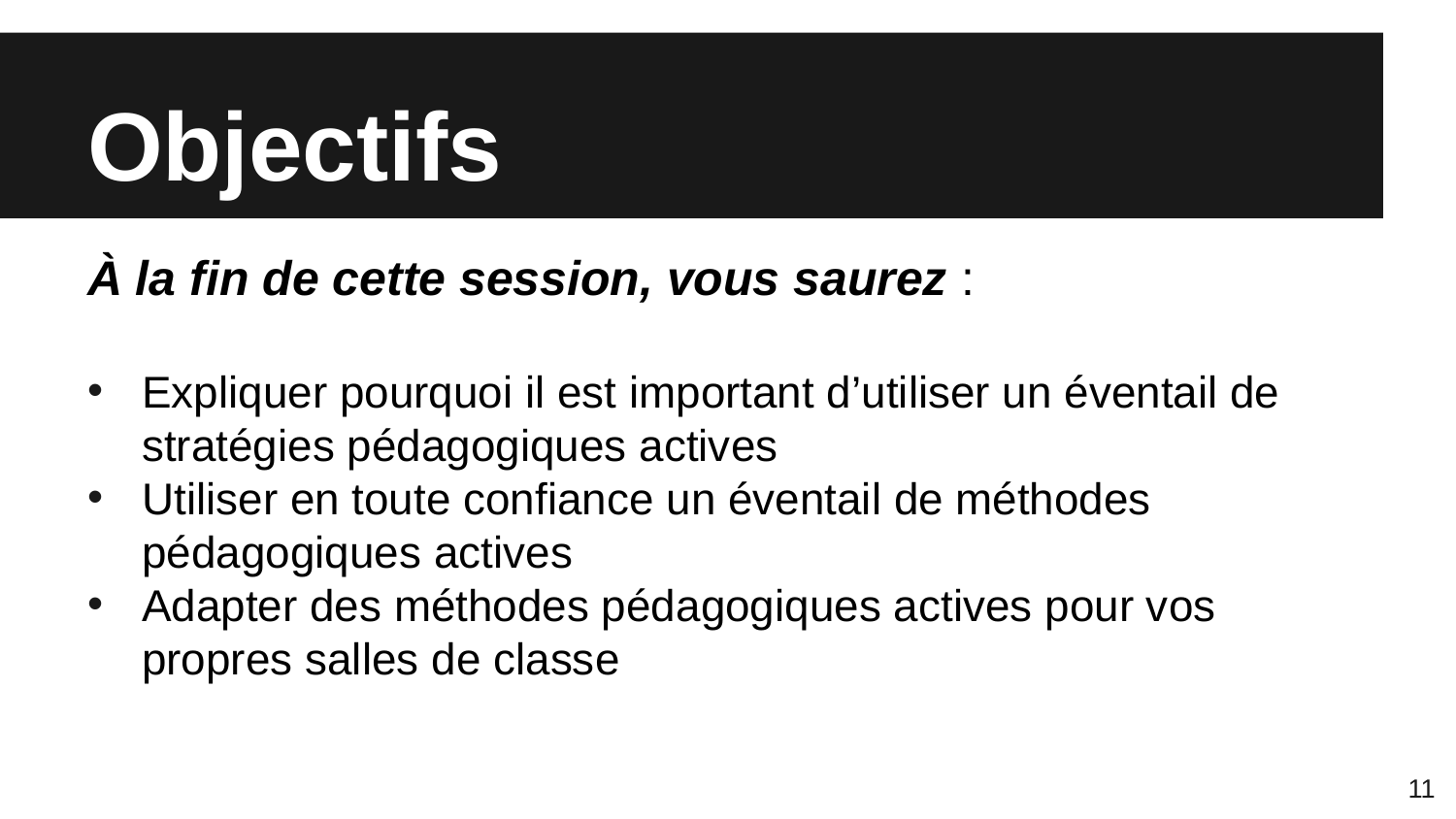

# Objectifs
À la fin de cette session, vous saurez :

Expliquer pourquoi il est important d’utiliser un éventail de stratégies pédagogiques actives
Utiliser en toute confiance un éventail de méthodes pédagogiques actives
Adapter des méthodes pédagogiques actives pour vos propres salles de classe
11